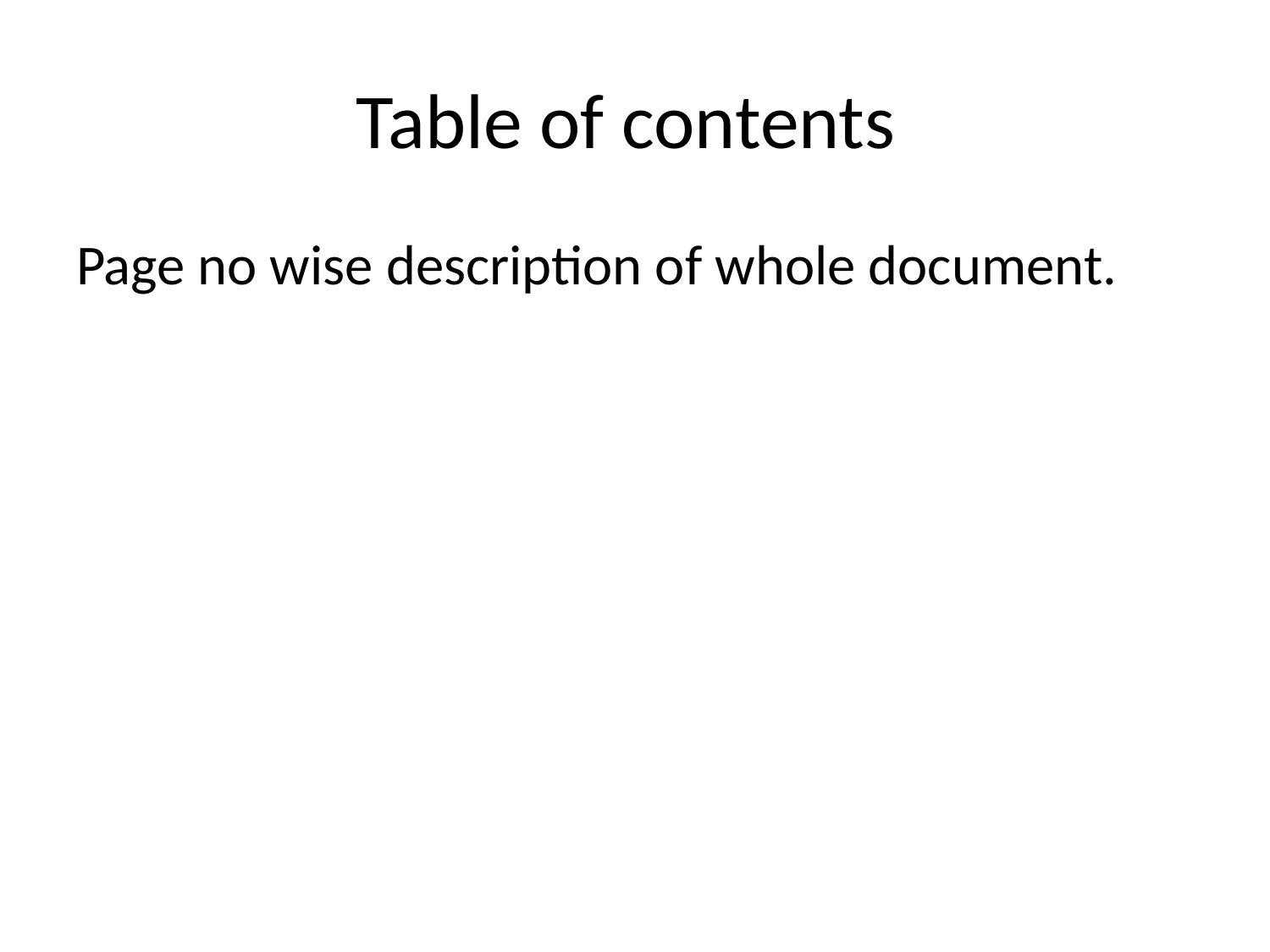

# Table of contents
Page no wise description of whole document.